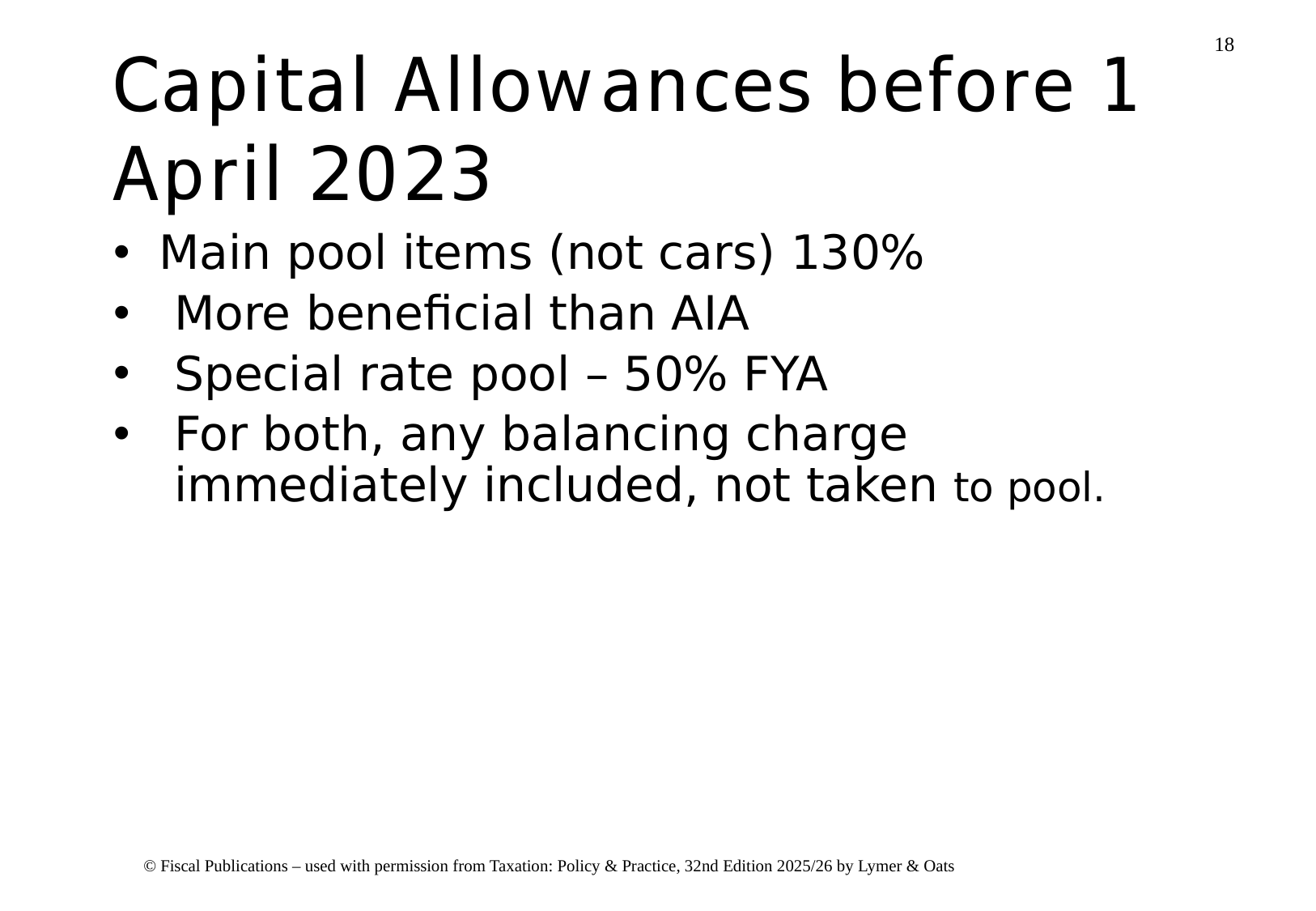

# Capital Allowances before 1 April 2023
Main pool items (not cars) 130%
More beneficial than AIA
Special rate pool – 50% FYA
For both, any balancing charge immediately included, not taken to pool.